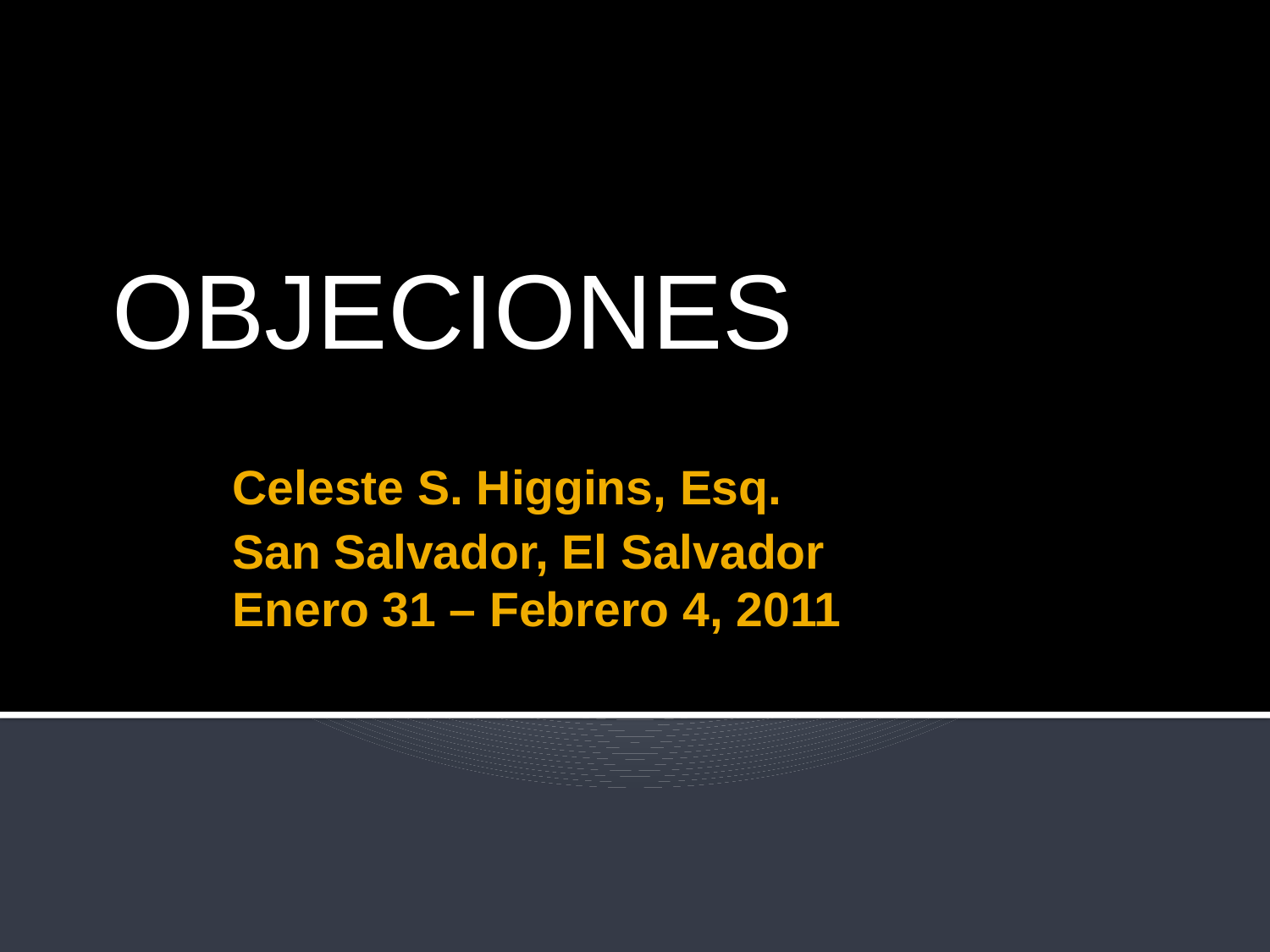

OBJECIONES
# Celeste S. Higgins, Esq. San Salvador, El Salvador Enero 31 – Febrero 4, 2011